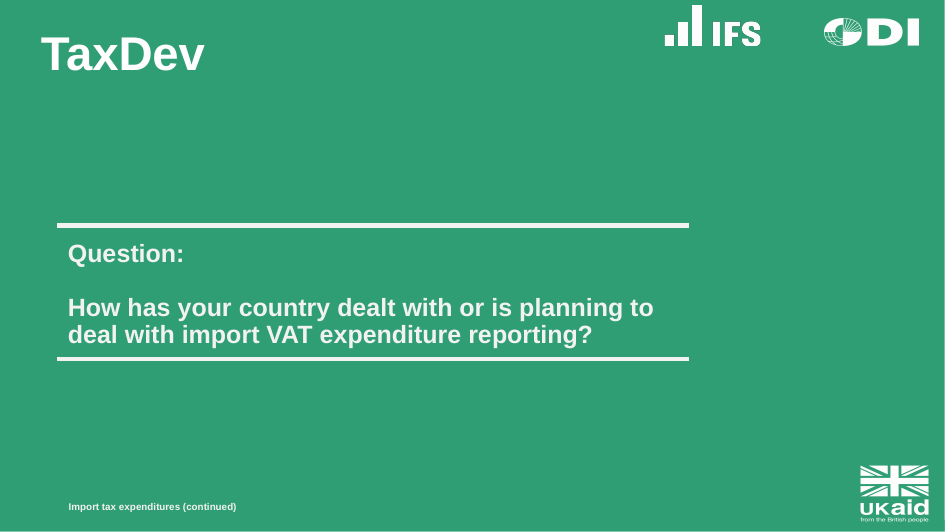

# Question: How has your country dealt with or is planning to deal with import VAT expenditure reporting?
Import tax expenditures (continued)